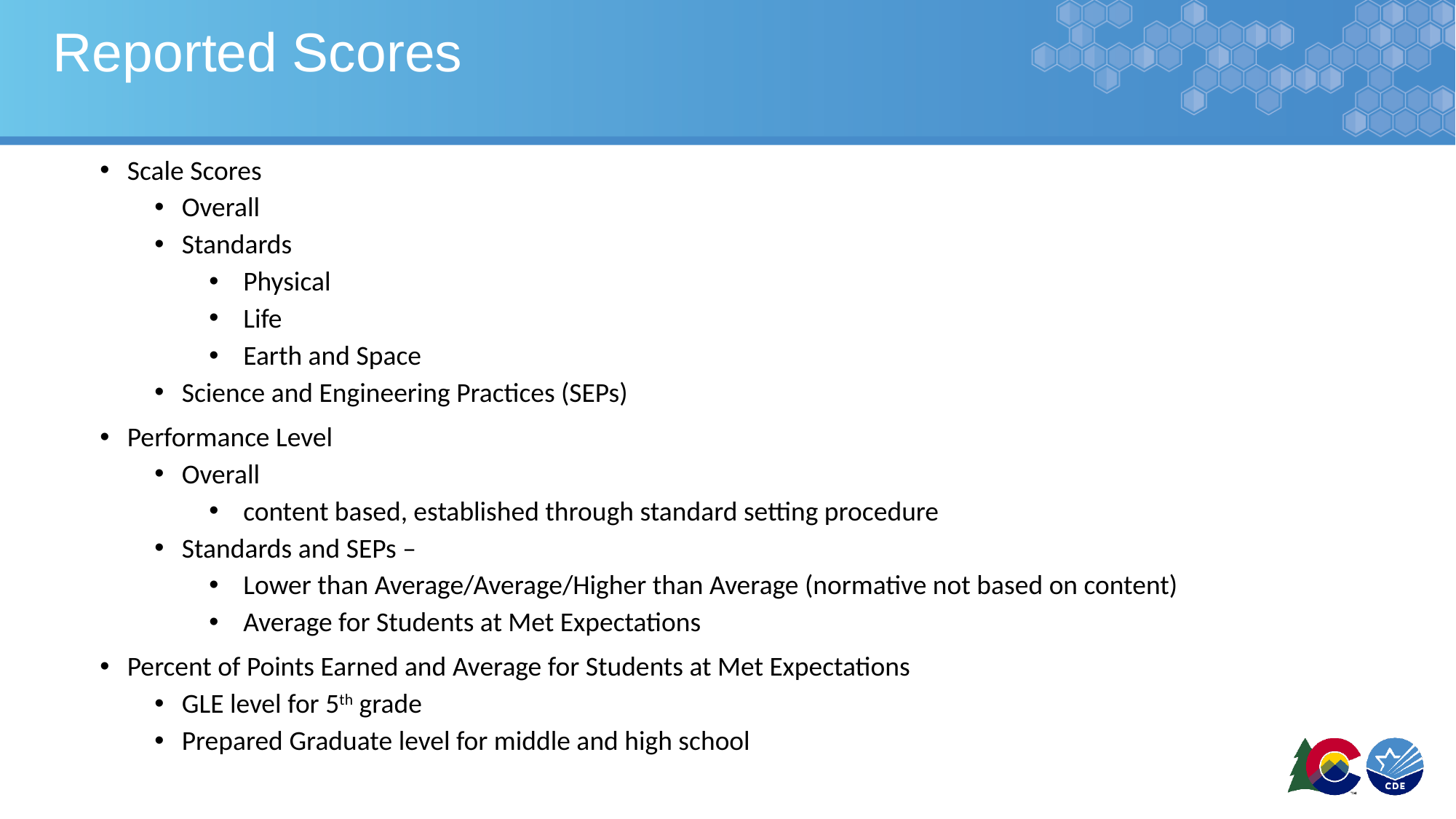

# Reported Scores
Scale Scores
Overall
Standards
Physical
Life
Earth and Space
Science and Engineering Practices (SEPs)
Performance Level
Overall
content based, established through standard setting procedure
Standards and SEPs –
Lower than Average/Average/Higher than Average (normative not based on content)
Average for Students at Met Expectations
Percent of Points Earned and Average for Students at Met Expectations
GLE level for 5th grade
Prepared Graduate level for middle and high school